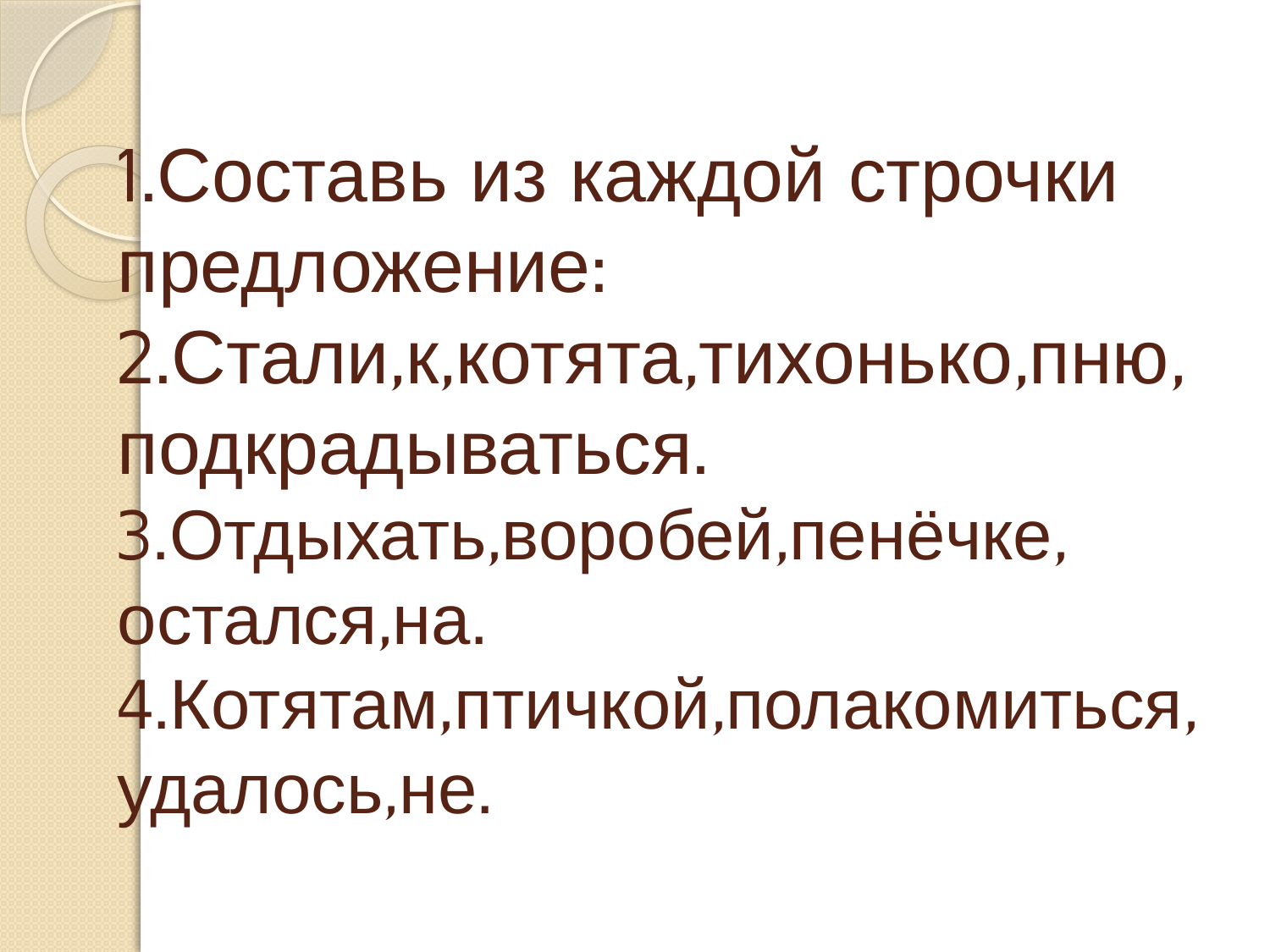

# 1.Составь из каждой строчки предложение: 2.Стали,к,котята,тихонько,пню, подкрадываться. 3.Отдыхать,воробей,пенёчке, остался,на. 4.Котятам,птичкой,полакомиться, удалось,не.